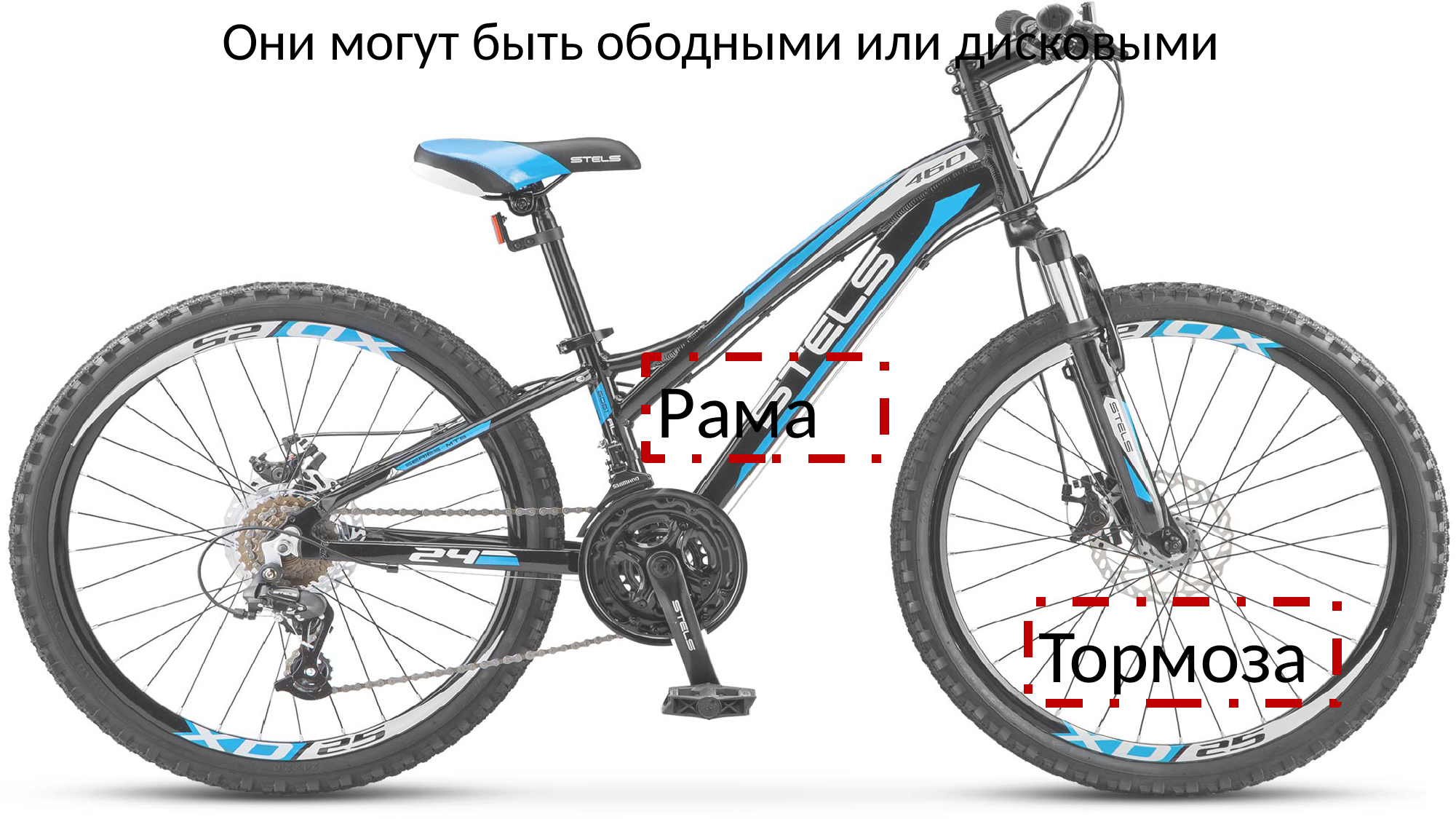

Они могут быть ободными или дисковыми
Рама
Тормоза